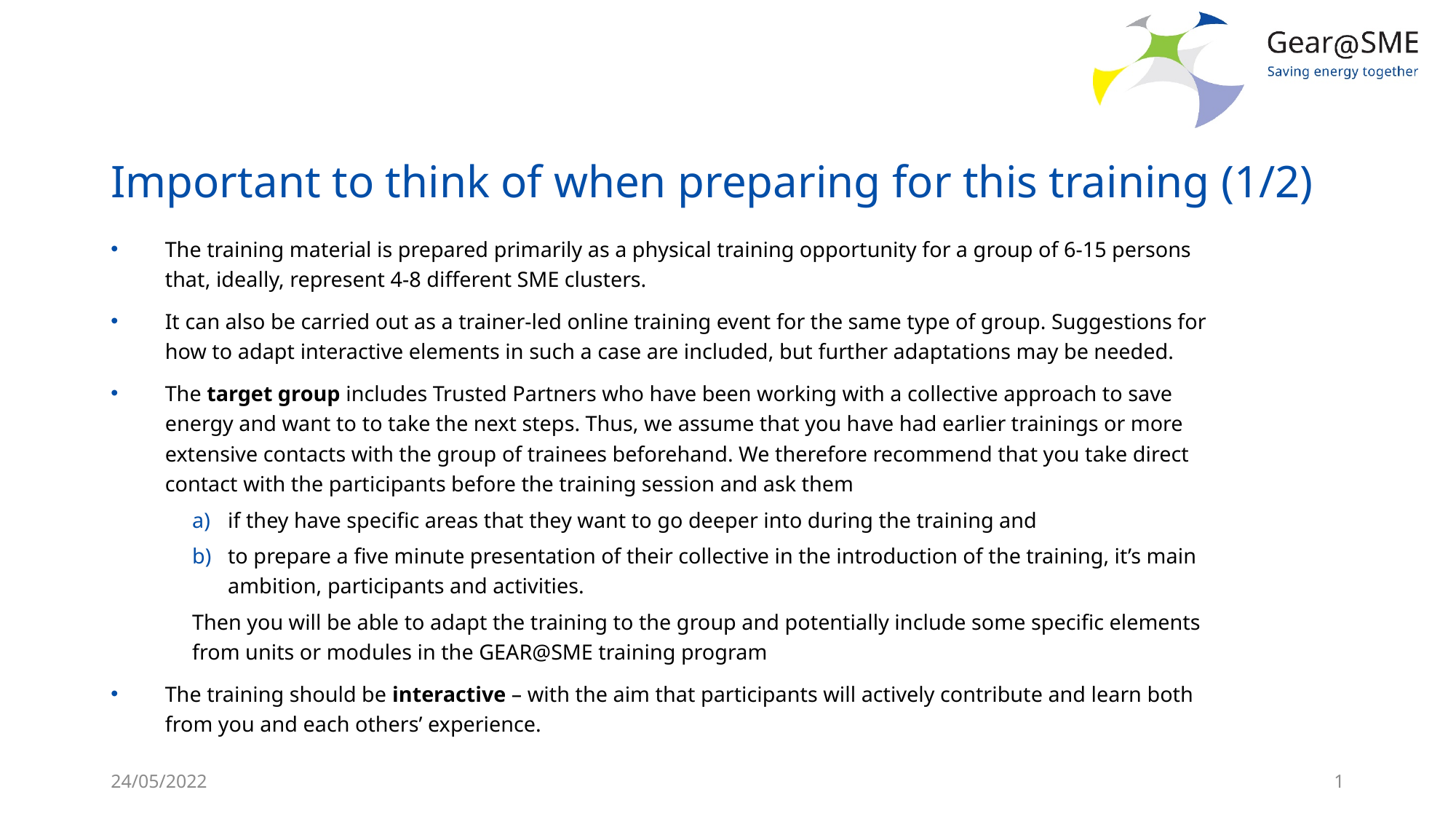

# Important to think of when preparing for this training (1/2)
The training material is prepared primarily as a physical training opportunity for a group of 6-15 persons that, ideally, represent 4-8 different SME clusters.
It can also be carried out as a trainer-led online training event for the same type of group. Suggestions for how to adapt interactive elements in such a case are included, but further adaptations may be needed.
The target group includes Trusted Partners who have been working with a collective approach to save energy and want to to take the next steps. Thus, we assume that you have had earlier trainings or more extensive contacts with the group of trainees beforehand. We therefore recommend that you take direct contact with the participants before the training session and ask them
if they have specific areas that they want to go deeper into during the training and
to prepare a five minute presentation of their collective in the introduction of the training, it’s main ambition, participants and activities.
Then you will be able to adapt the training to the group and potentially include some specific elements from units or modules in the GEAR@SME training program
The training should be interactive – with the aim that participants will actively contribute and learn both from you and each others’ experience.

24/05/2022
1